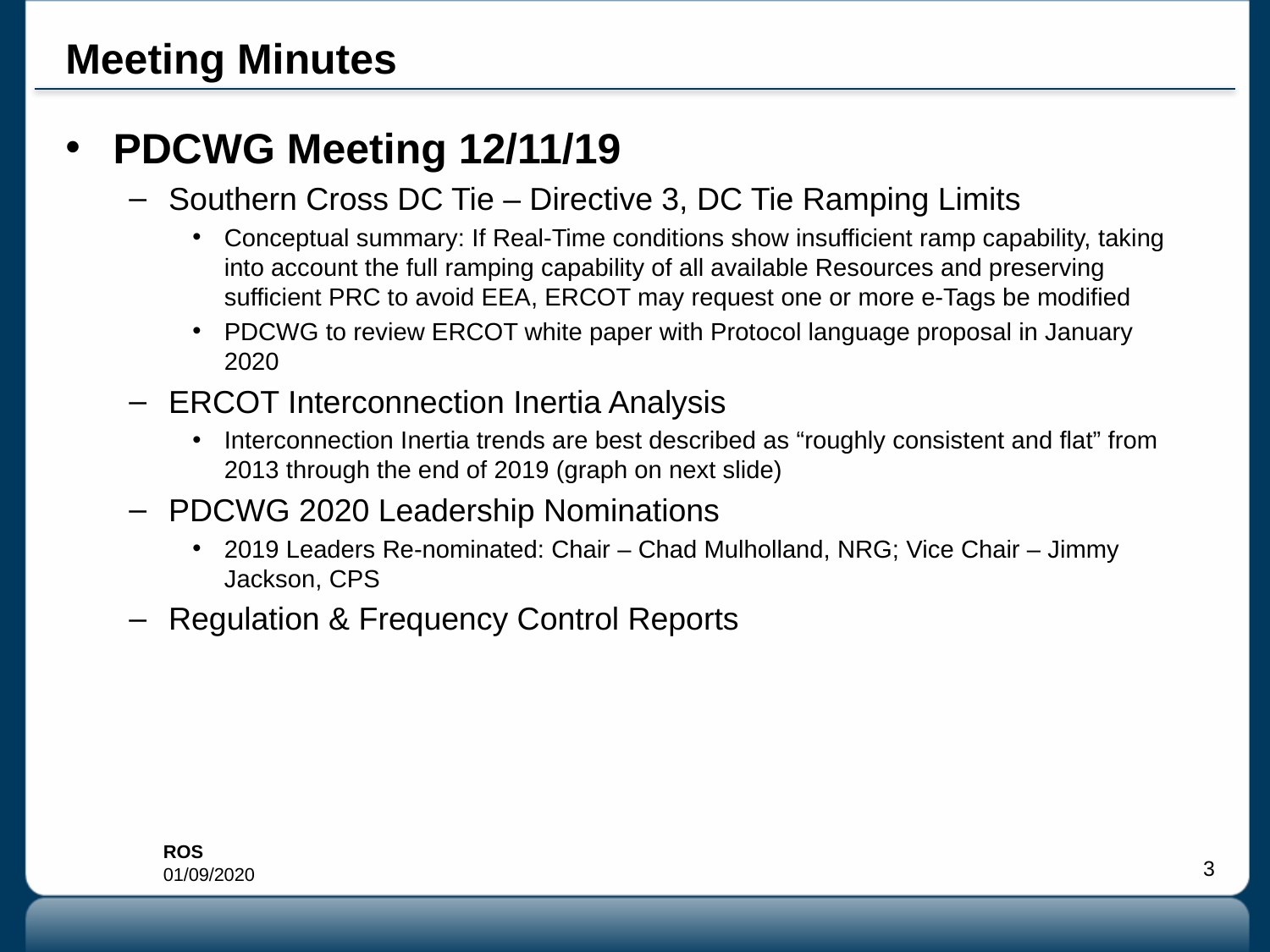

# Meeting Minutes
PDCWG Meeting 12/11/19
Southern Cross DC Tie – Directive 3, DC Tie Ramping Limits
Conceptual summary: If Real-Time conditions show insufficient ramp capability, taking into account the full ramping capability of all available Resources and preserving sufficient PRC to avoid EEA, ERCOT may request one or more e-Tags be modified
PDCWG to review ERCOT white paper with Protocol language proposal in January 2020
ERCOT Interconnection Inertia Analysis
Interconnection Inertia trends are best described as “roughly consistent and flat” from 2013 through the end of 2019 (graph on next slide)
PDCWG 2020 Leadership Nominations
2019 Leaders Re-nominated: Chair – Chad Mulholland, NRG; Vice Chair – Jimmy Jackson, CPS
Regulation & Frequency Control Reports